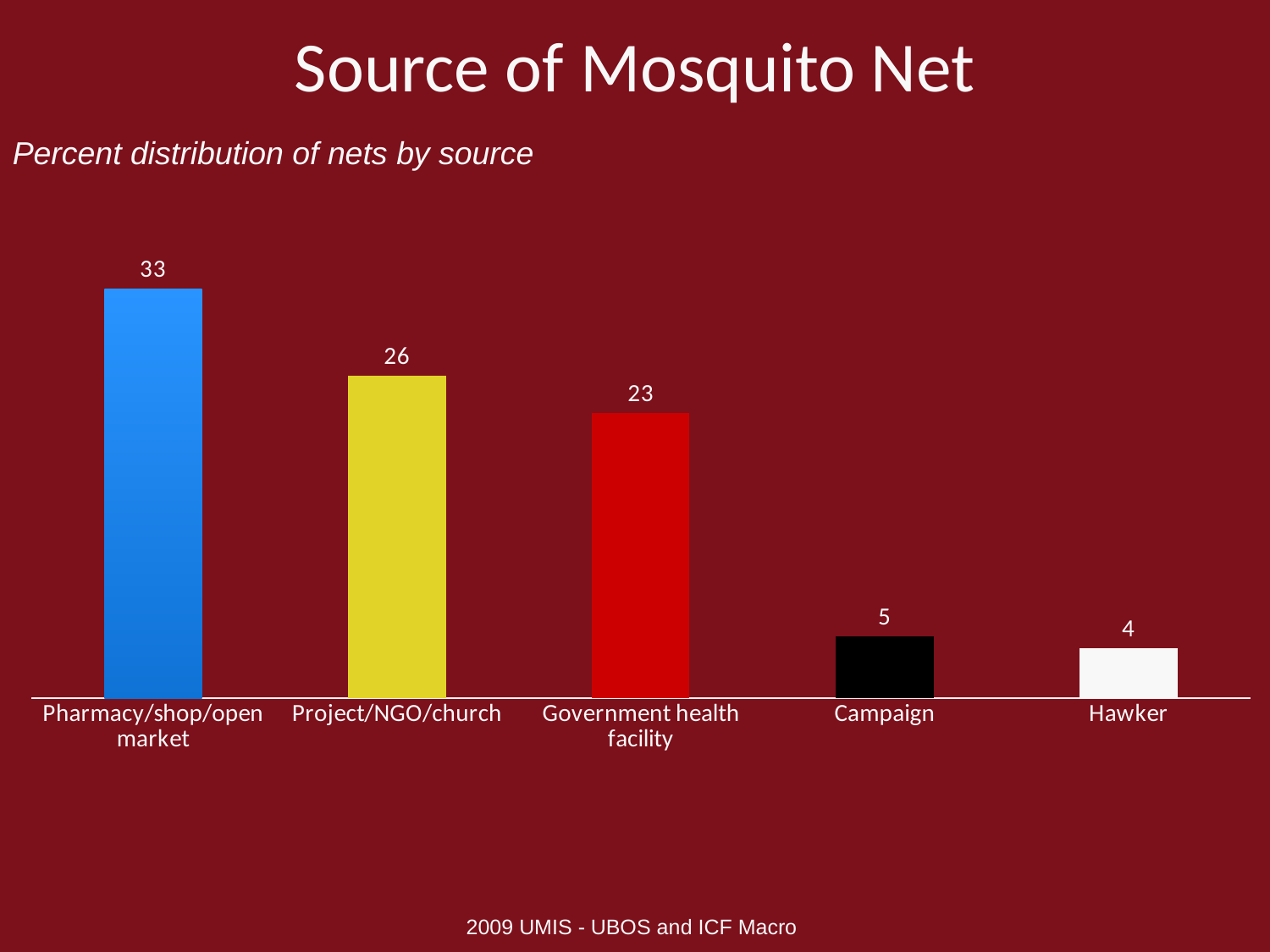

# Source of Mosquito Net
Percent distribution of nets by source

### Chart

| Category | Series 1 |
|---|---|
| Pharmacy/shop/open market | 33.0 |
| Project/NGO/church | 26.0 |
| Government health facility | 23.0 |
| Campaign | 5.0 |
| Hawker | 4.0 |
2009 UMIS - UBOS and ICF Macro